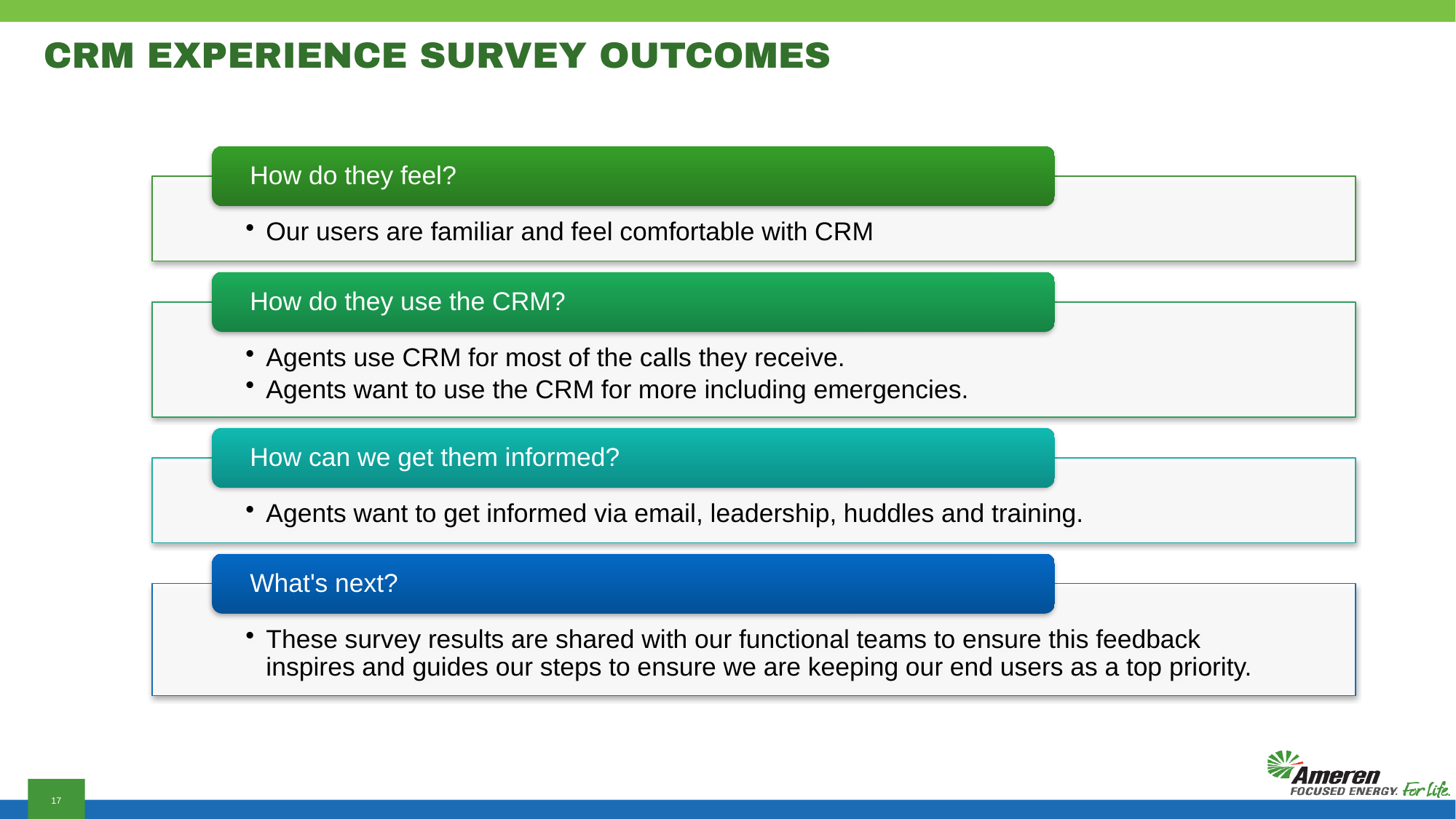

# CRM Experience Survey Outcomes
Our users are familiar and feel comfortable with CRM
How do they feel?
Agents use CRM for most of the calls they receive.
Agents want to use the CRM for more including emergencies.
How do they use the CRM?
Agents want to get informed via email, leadership, huddles and training.
How can we get them informed?
These survey results are shared with our functional teams to ensure this feedback inspires and guides our steps to ensure we are keeping our end users as a top priority.
What's next?